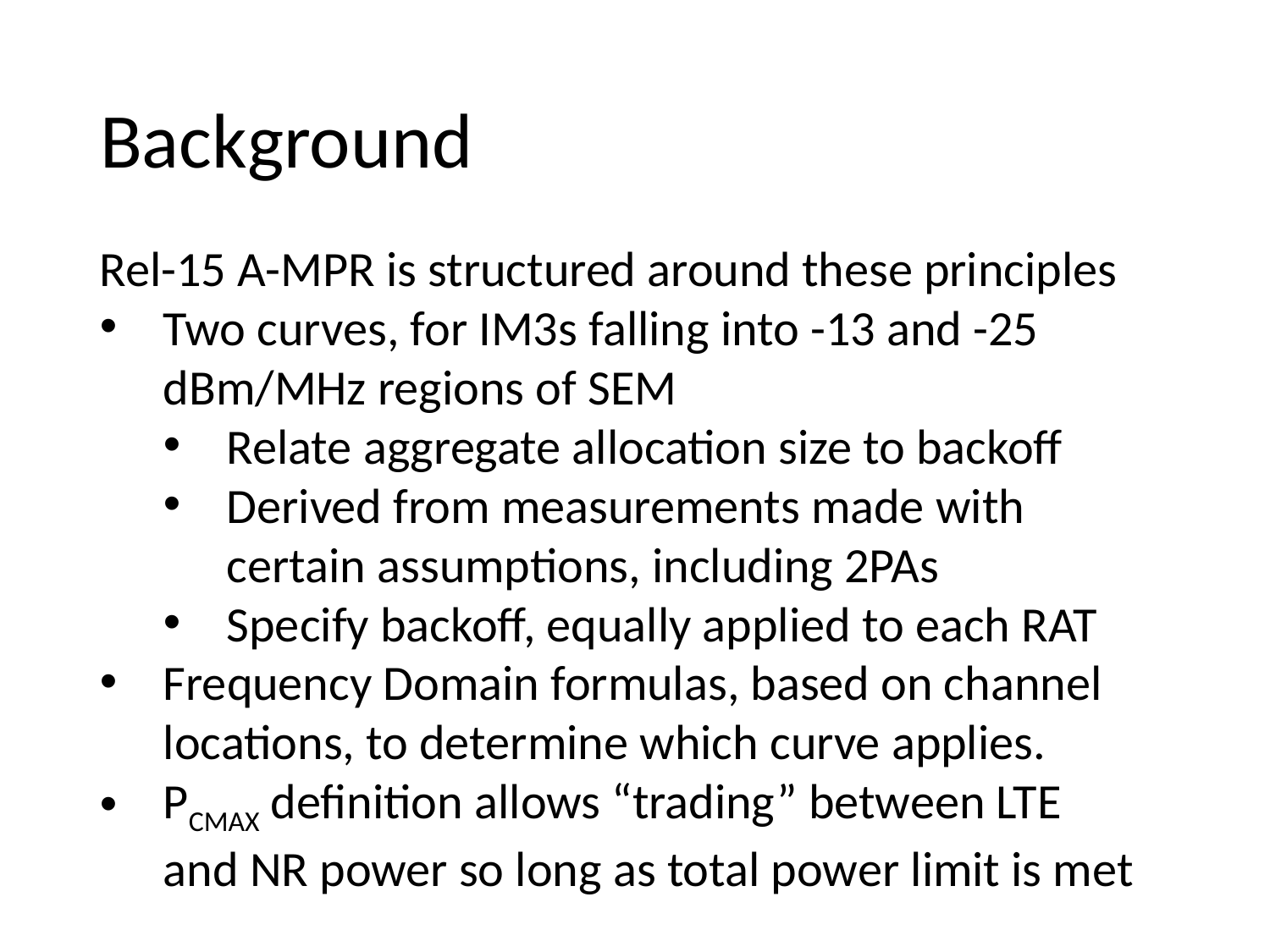

# Background
Rel-15 A-MPR is structured around these principles
Two curves, for IM3s falling into -13 and -25 dBm/MHz regions of SEM
Relate aggregate allocation size to backoff
Derived from measurements made with certain assumptions, including 2PAs
Specify backoff, equally applied to each RAT
Frequency Domain formulas, based on channel locations, to determine which curve applies.
PCMAX definition allows “trading” between LTE and NR power so long as total power limit is met